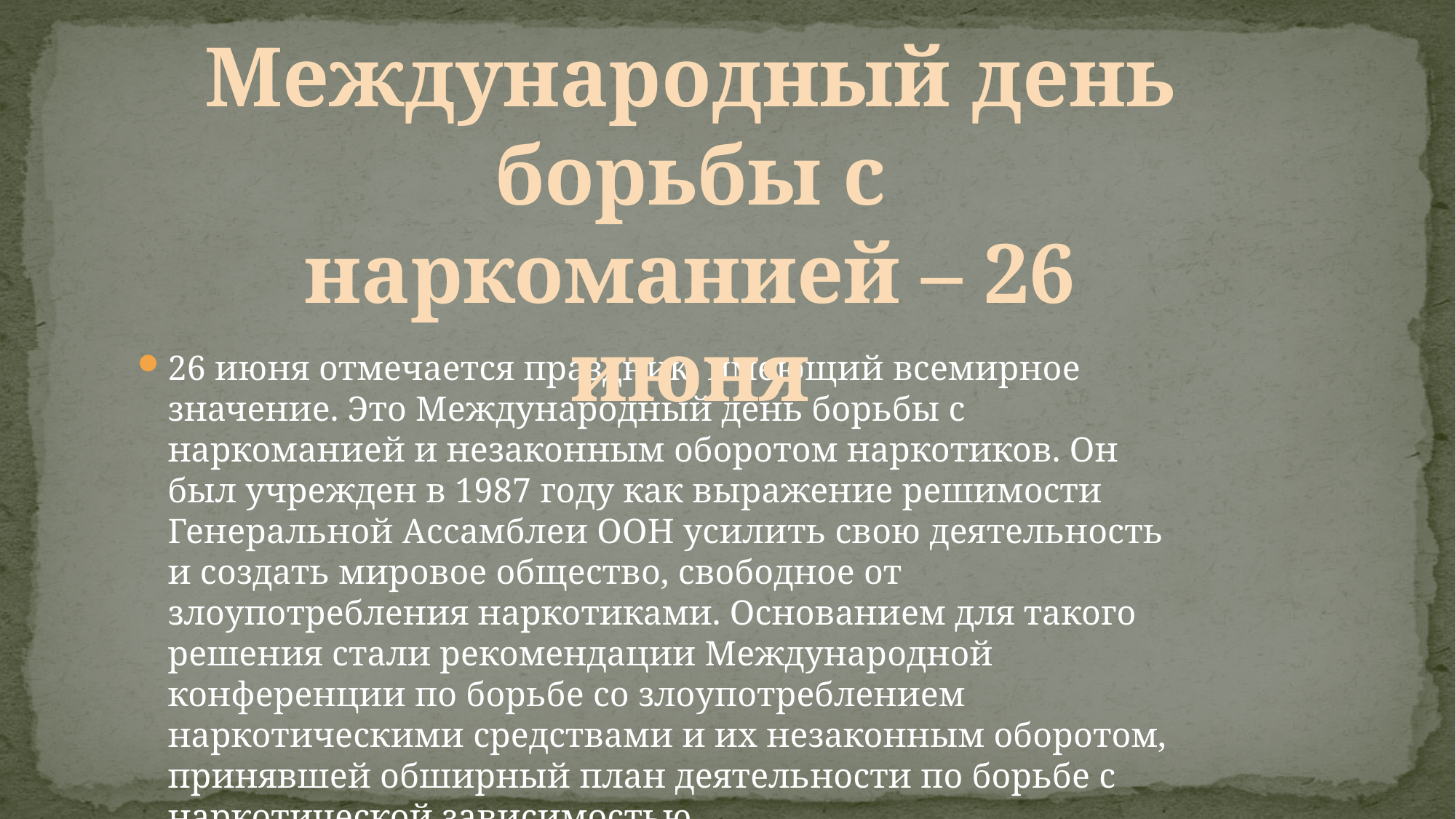

Международный день борьбы с наркоманией – 26 июня
26 июня отмечается праздник, имеющий всемирное значение. Это Международный день борьбы с наркоманией и незаконным оборотом наркотиков. Он был учрежден в 1987 году как выражение решимости Генеральной Ассамблеи ООН усилить свою деятельность и создать мировое общество, свободное от злоупотребления наркотиками. Основанием для такого решения стали рекомендации Международной конференции по борьбе со злоупотреблением наркотическими средствами и их незаконным оборотом, принявшей обширный план деятельности по борьбе с наркотической зависимостью.